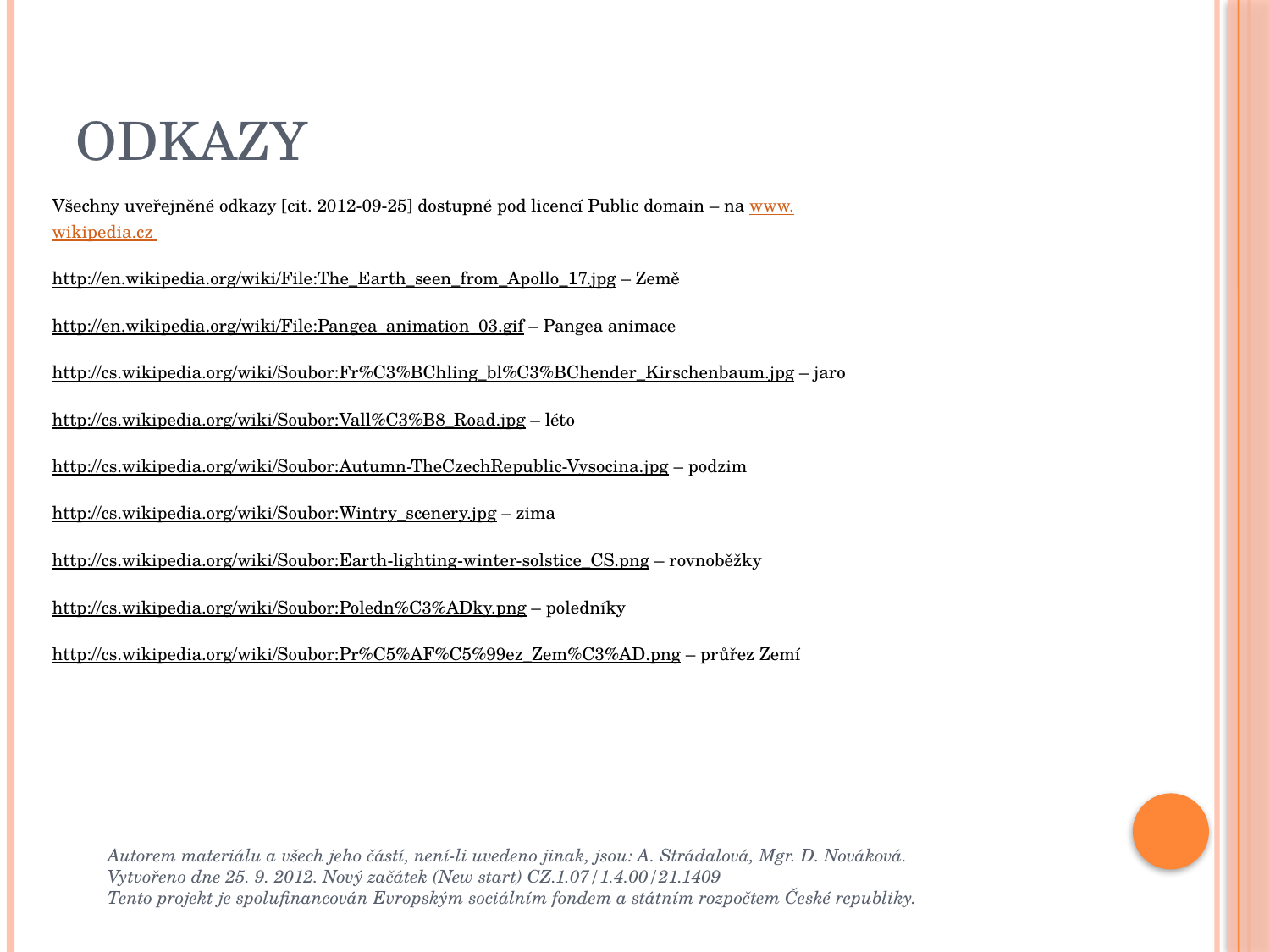

Odkazy
Všechny uveřejněné odkazy [cit. 2012-09-25] dostupné pod licencí Public domain – na www.wikipedia.cz

http://en.wikipedia.org/wiki/File:The_Earth_seen_from_Apollo_17.jpg – Země

http://en.wikipedia.org/wiki/File:Pangea_animation_03.gif – Pangea animace

http://cs.wikipedia.org/wiki/Soubor:Fr%C3%BChling_bl%C3%BChender_Kirschenbaum.jpg – jaro

http://cs.wikipedia.org/wiki/Soubor:Vall%C3%B8_Road.jpg – léto

http://cs.wikipedia.org/wiki/Soubor:Autumn-TheCzechRepublic-Vysocina.jpg – podzim

http://cs.wikipedia.org/wiki/Soubor:Wintry_scenery.jpg – zima

http://cs.wikipedia.org/wiki/Soubor:Earth-lighting-winter-solstice_CS.png – rovnoběžky

http://cs.wikipedia.org/wiki/Soubor:Poledn%C3%ADky.png – poledníky

http://cs.wikipedia.org/wiki/Soubor:Pr%C5%AF%C5%99ez_Zem%C3%AD.png – průřez Zemí

Autorem materiálu a všech jeho částí, není-li uvedeno jinak, jsou: A. Strádalová, Mgr. D. Nováková.
Vytvořeno dne 25. 9. 2012. Nový začátek (New start) CZ.1.07/1.4.00/21.1409
Tento projekt je spolufinancován Evropským sociálním fondem a státním rozpočtem České republiky.